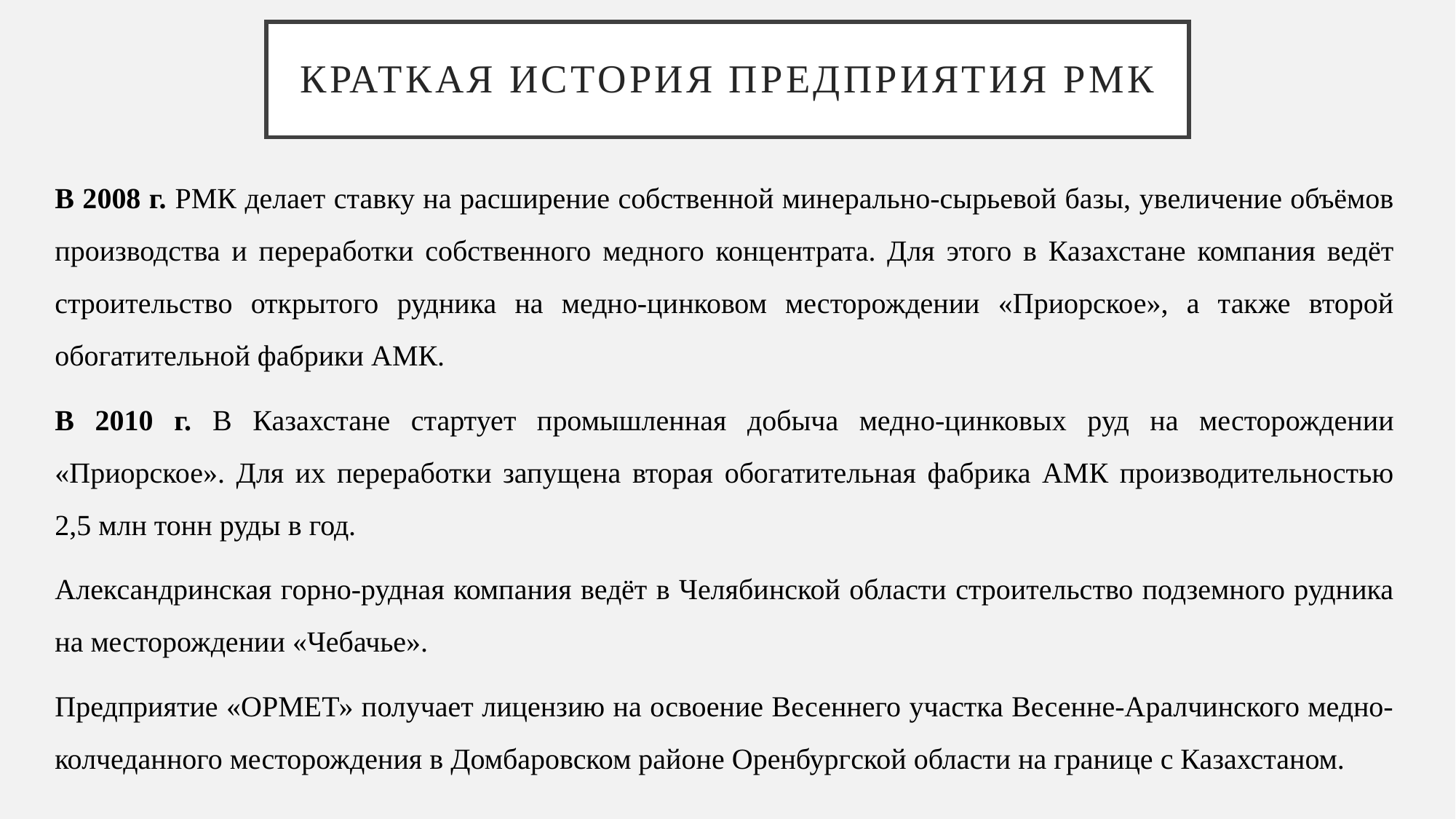

# Краткая история предприятия РМК
В 2008 г. РМК делает ставку на расширение собственной минерально-сырьевой базы, увеличение объёмов производства и переработки собственного медного концентрата. Для этого в Казахстане компания ведёт строительство открытого рудника на медно-цинковом месторождении «Приорское», а также второй обогатительной фабрики АМК.
В 2010 г. В Казахстане стартует промышленная добыча медно-цинковых руд на месторождении «Приорское». Для их переработки запущена вторая обогатительная фабрика АМК производительностью 2,5 млн тонн руды в год.
Александринская горно-рудная компания ведёт в Челябинской области строительство подземного рудника на месторождении «Чебачье».
Предприятие «ОРМЕТ» получает лицензию на освоение Весеннего участка Весенне-Аралчинского медно-колчеданного месторождения в Домбаровском районе Оренбургской области на границе с Казахстаном.